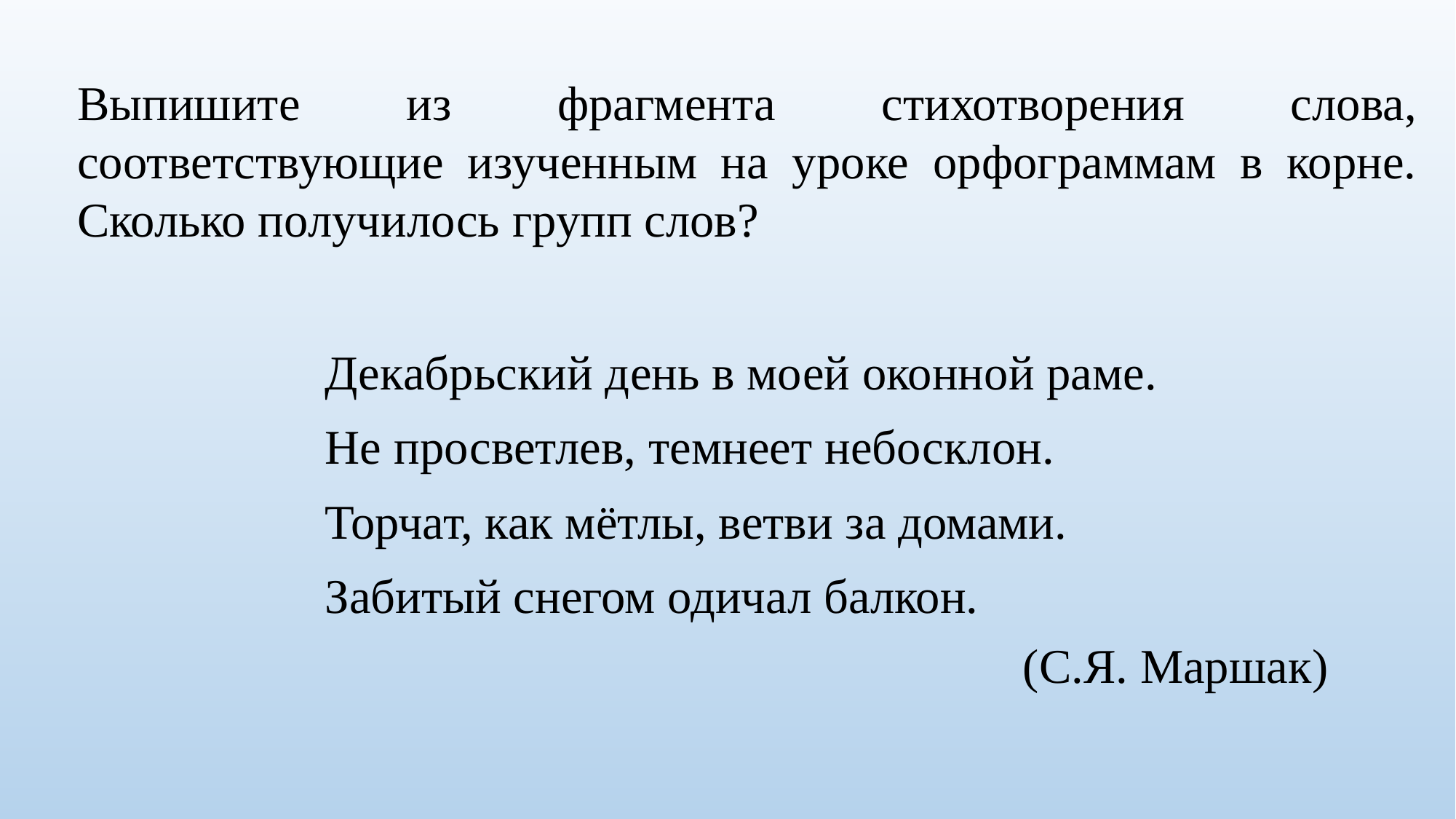

Выпишите из фрагмента стихотворения слова, соответствующие изученным на уроке орфограммам в корне. Сколько получилось групп слов?
Декабрьский день в моей оконной раме.
Не просветлев, темнеет небосклон.
Торчат, как мётлы, ветви за домами.
Забитый снегом одичал балкон.
(С.Я. Маршак)